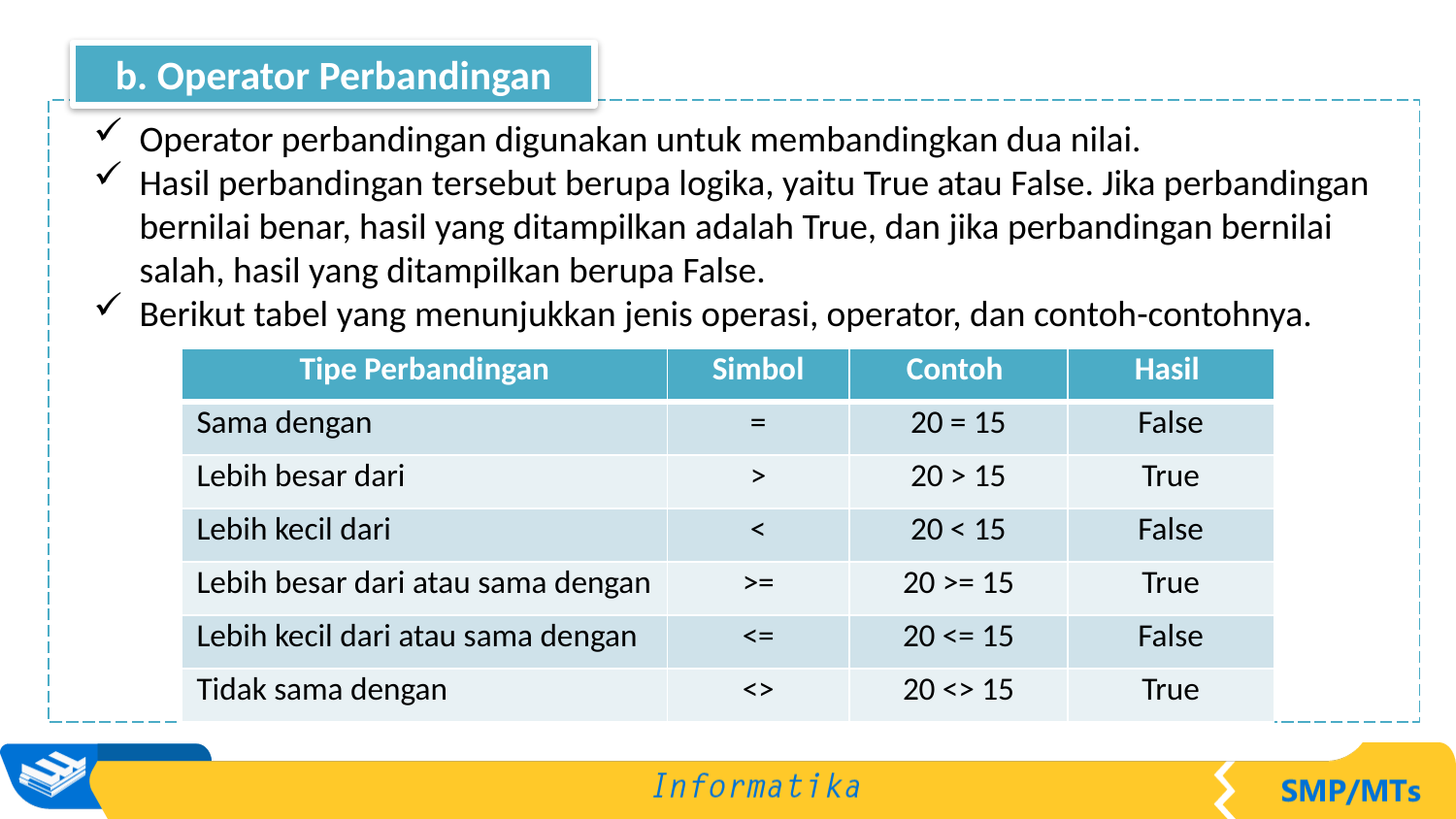

b. Operator Perbandingan

Operator perbandingan digunakan untuk membandingkan dua nilai.
Hasil perbandingan tersebut berupa logika, yaitu True atau False. Jika perbandingan bernilai benar, hasil yang ditampilkan adalah True, dan jika perbandingan bernilai salah, hasil yang ditampilkan berupa False.
Berikut tabel yang menunjukkan jenis operasi, operator, dan contoh-contohnya.

| Tipe Perbandingan | Simbol | Contoh | Hasil |
| --- | --- | --- | --- |
| Sama dengan | = | 20 = 15 | False |
| Lebih besar dari | > | 20 > 15 | True |
| Lebih kecil dari | < | 20 < 15 | False |
| Lebih besar dari atau sama dengan | >= | 20 >= 15 | True |
| Lebih kecil dari atau sama dengan | <= | 20 <= 15 | False |
| Tidak sama dengan | <> | 20 <> 15 | True |